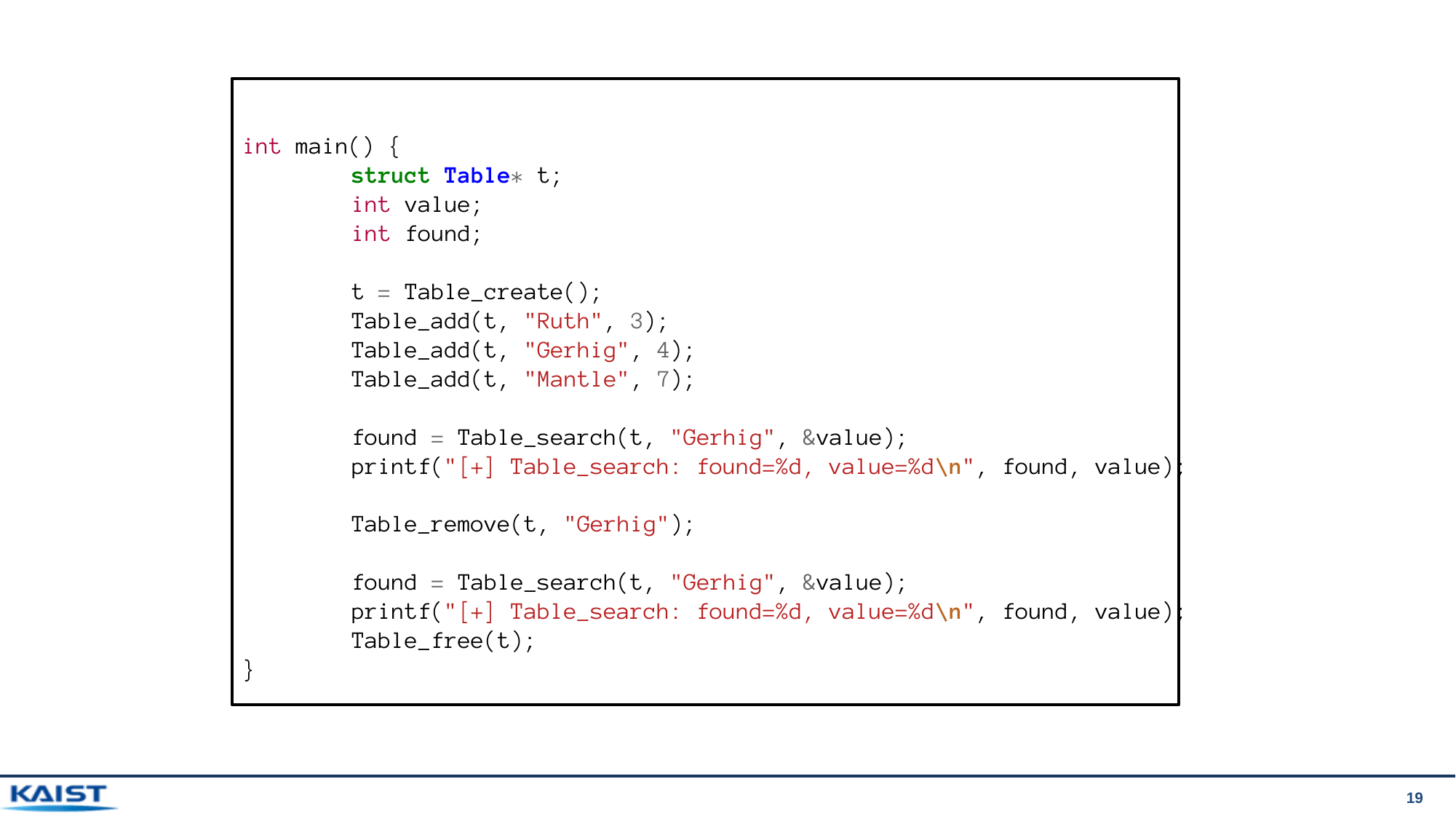

int main() {
	struct Table* t;
	int value;
	int found;

	t = Table_create();
	Table_add(t, "Ruth", 3);
	Table_add(t, "Gerhig", 4);
	Table_add(t, "Mantle", 7);

	found = Table_search(t, "Gerhig", &value);
	printf("[+] Table_search: found=%d, value=%d\n", found, value);

	Table_remove(t, "Gerhig");

	found = Table_search(t, "Gerhig", &value);
	printf("[+] Table_search: found=%d, value=%d\n", found, value);
	Table_free(t);
}